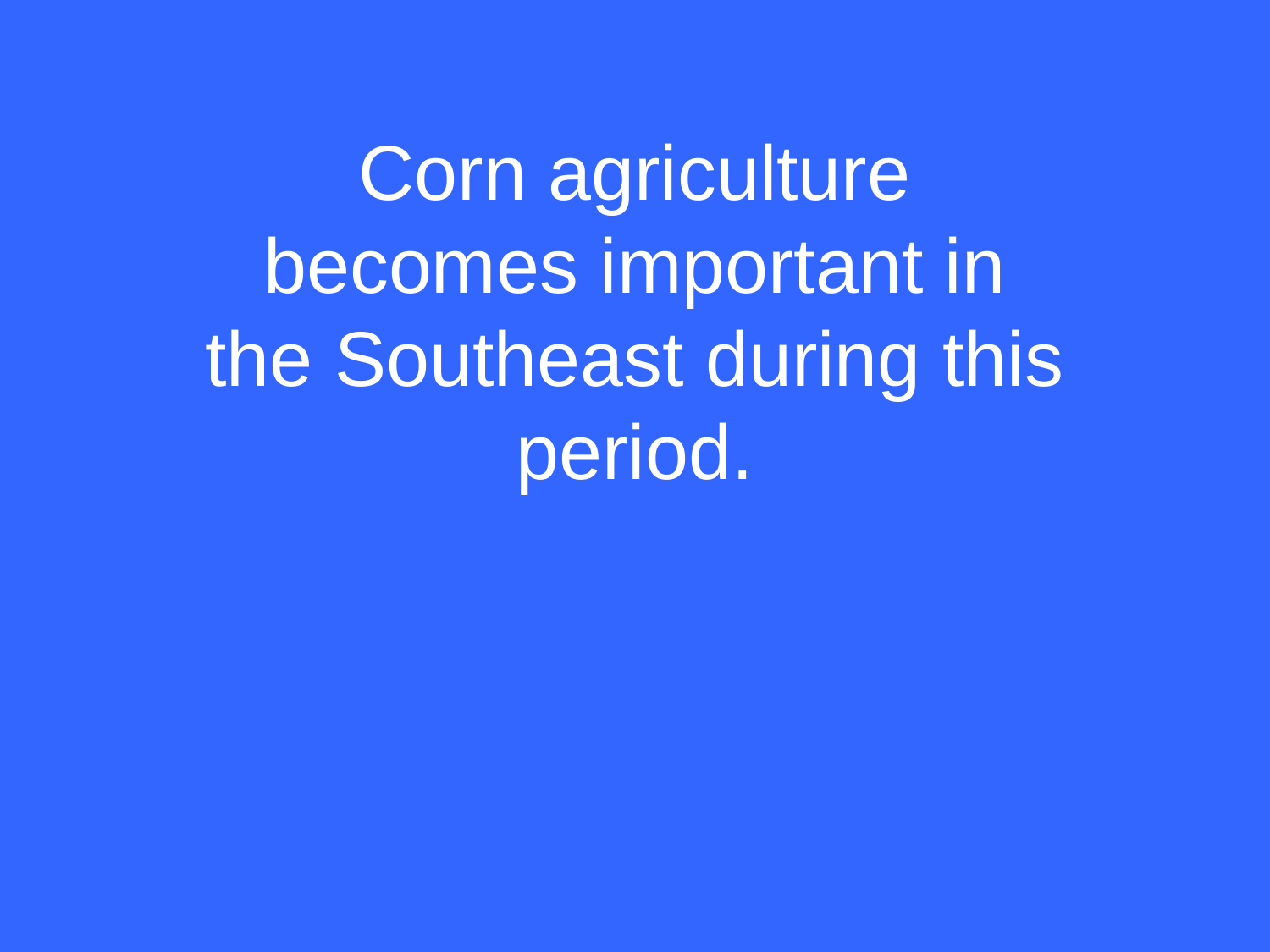

Corn agriculture becomes important in the Southeast during this period.